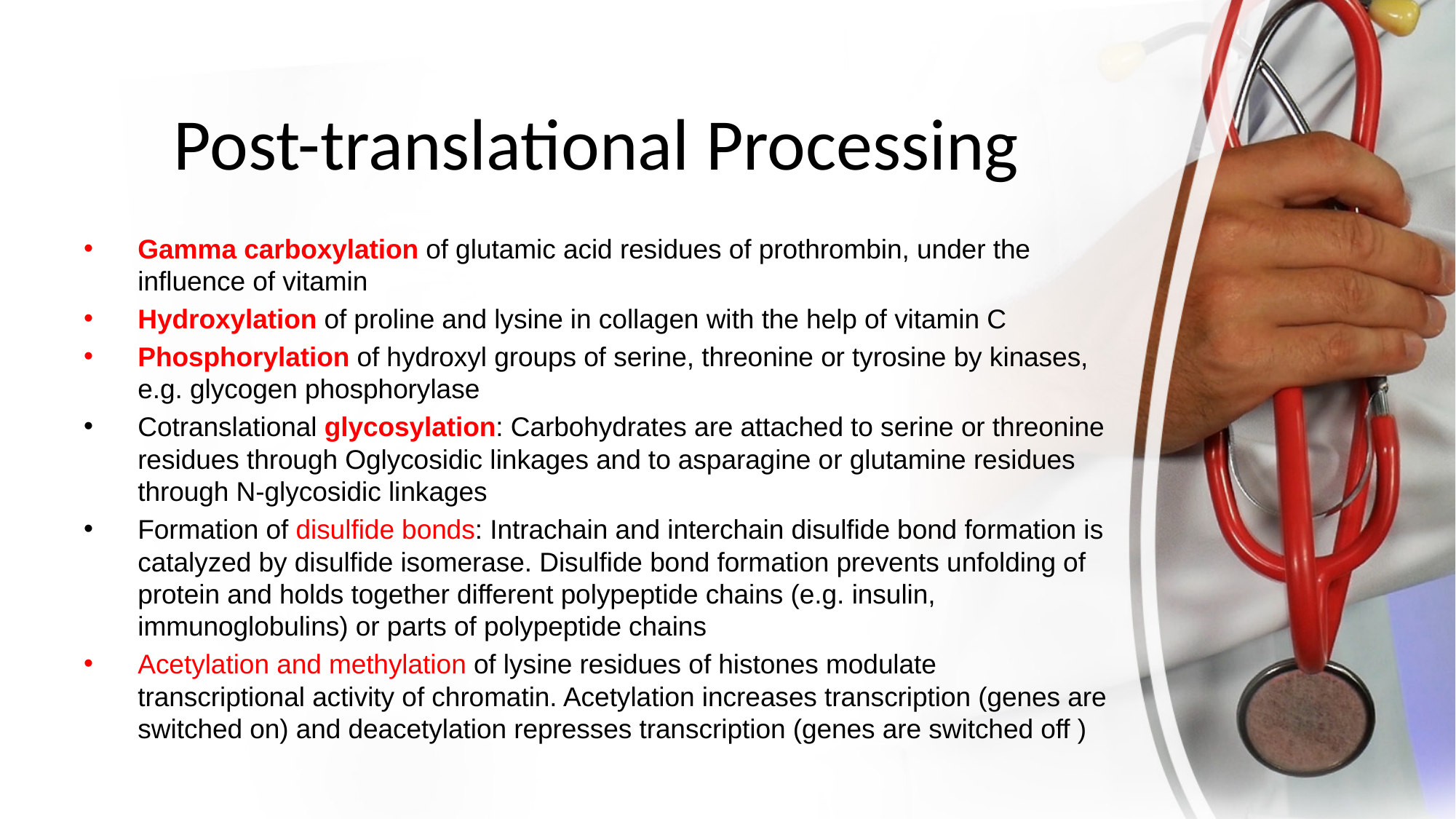

# Post-translational Processing
Gamma carboxylation of glutamic acid residues of prothrombin, under the influence of vitamin
Hydroxylation of proline and lysine in collagen with the help of vitamin C
Phosphorylation of hydroxyl groups of serine, threonine or tyrosine by kinases, e.g. glycogen phosphorylase
Cotranslational glycosylation: Carbohydrates are attached to serine or threonine residues through Oglycosidic linkages and to asparagine or glutamine residues through N-glycosidic linkages
Formation of disulfide bonds: Intrachain and interchain disulfide bond formation is catalyzed by disulfide isomerase. Disulfide bond formation prevents unfolding of protein and holds together different polypeptide chains (e.g. insulin, immunoglobulins) or parts of polypeptide chains
Acetylation and methylation of lysine residues of histones modulate transcriptional activity of chromatin. Acetylation increases transcription (genes are switched on) and deacetylation represses transcription (genes are switched off )